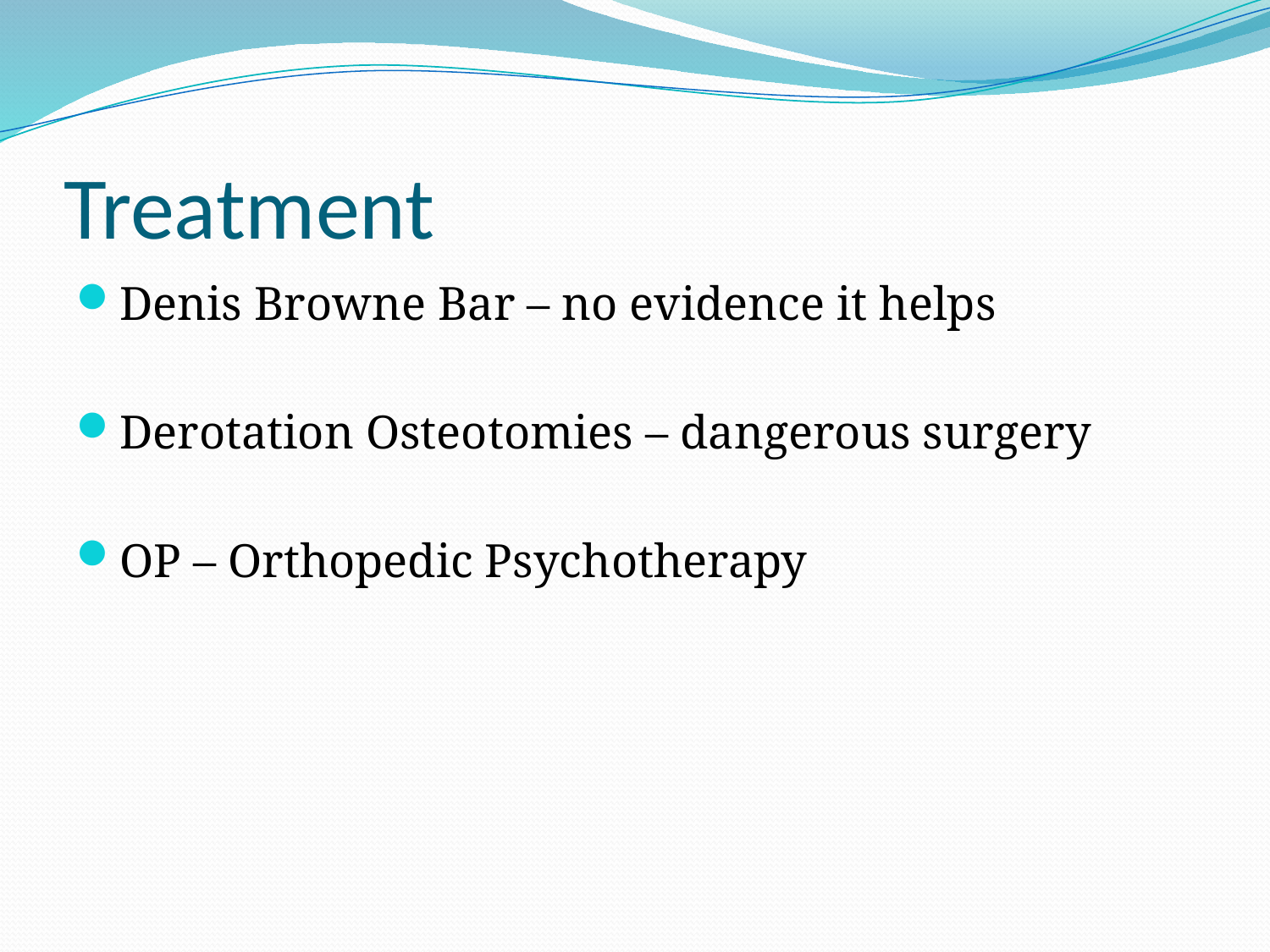

# Treatment
Denis Browne Bar – no evidence it helps

Derotation Osteotomies – dangerous surgery

OP – Orthopedic Psychotherapy